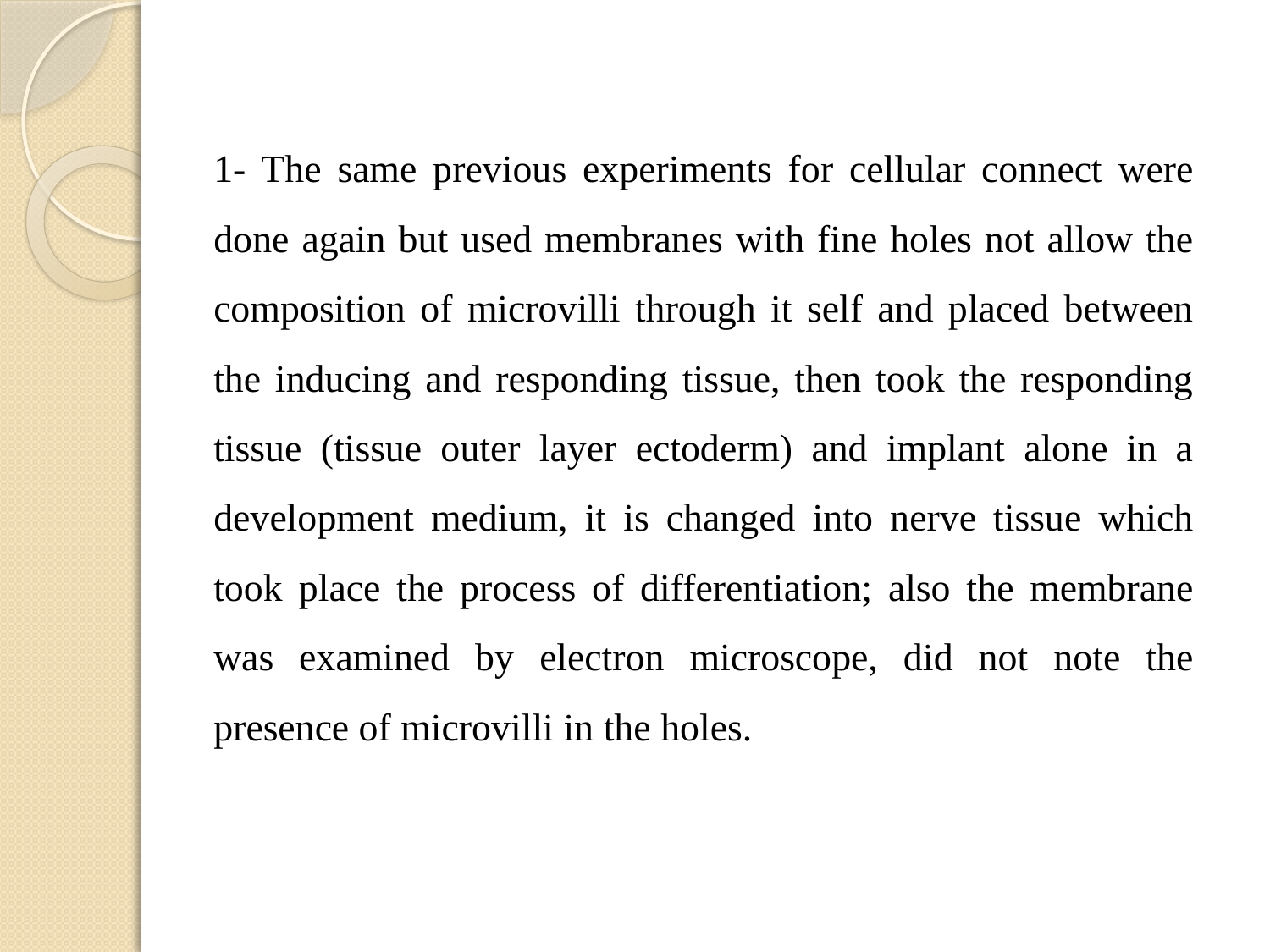

1- The same previous experiments for cellular connect were done again but used membranes with fine holes not allow the composition of microvilli through it self and placed between the inducing and responding tissue, then took the responding tissue (tissue outer layer ectoderm) and implant alone in a development medium, it is changed into nerve tissue which took place the process of differentiation; also the membrane was examined by electron microscope, did not note the presence of microvilli in the holes.